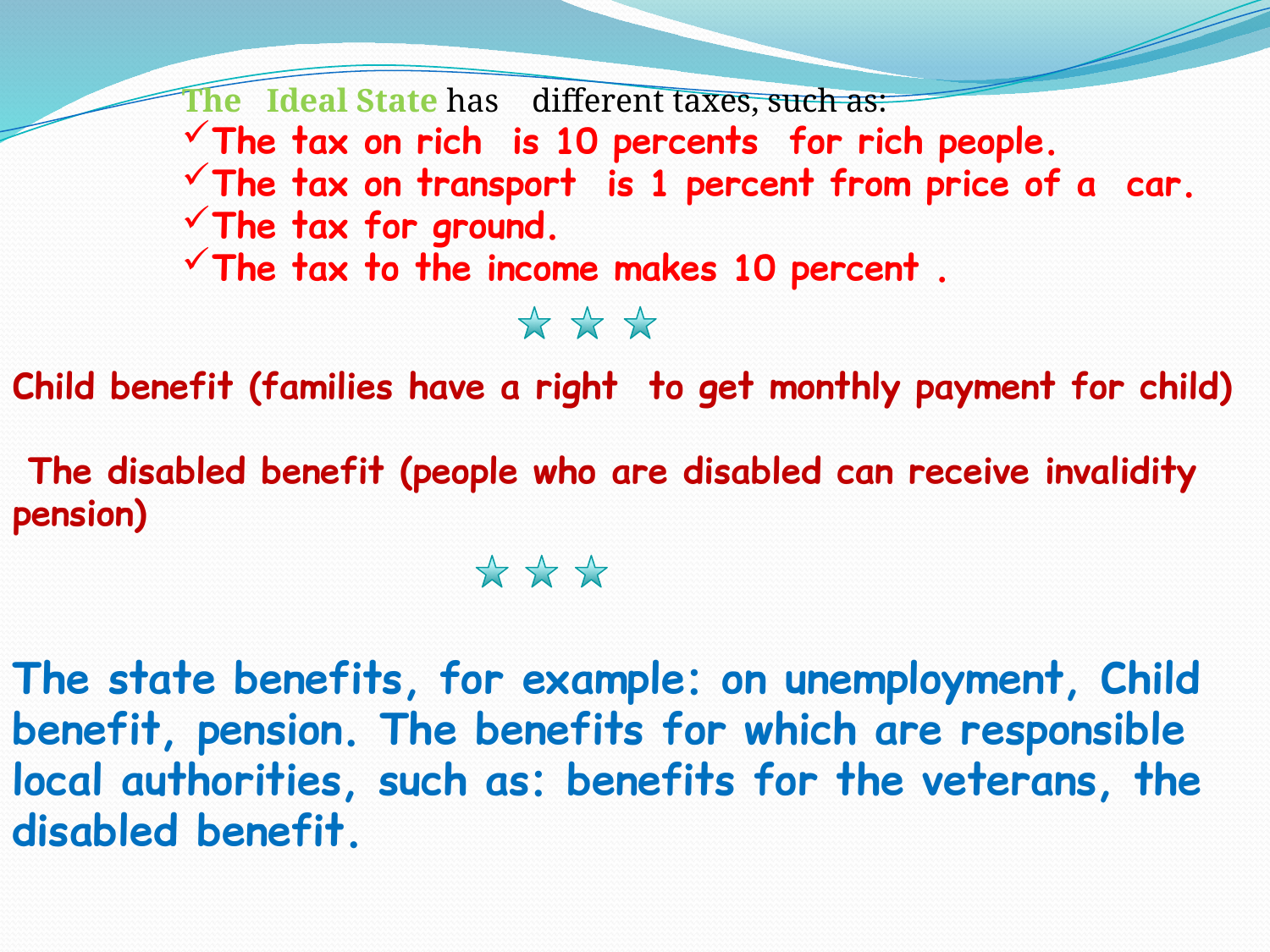

The   Ideal State has    different taxes, such as:
The tax on rich  is 10 percents  for rich people.
The tax on transport  is 1 percent from price of a  car.
The tax for ground.
The tax to the income makes 10 percent .

Child benefit (families have a right  to get monthly payment for child)

 The disabled benefit (people who are disabled can receive invalidity pension)

The state benefits, for example: on unemployment, Child benefit, pension. The benefits for which are responsible local authorities, such as: benefits for the veterans, the disabled benefit.